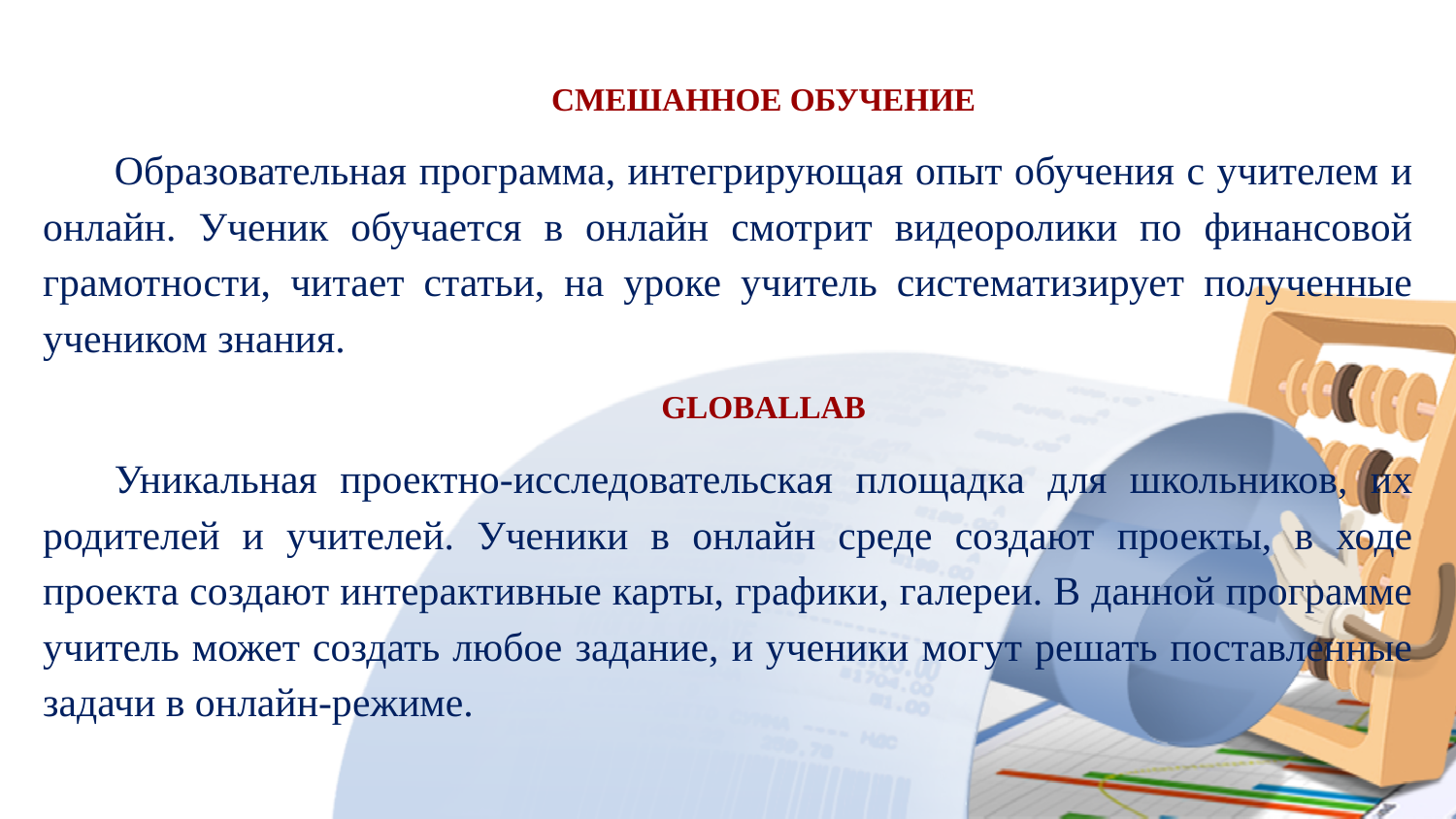

СМЕШАННОЕ ОБУЧЕНИЕ
Образовательная программа, интегрирующая опыт обучения с учителем и онлайн. Ученик обучается в онлайн смотрит видеоролики по финансовой грамотности, читает статьи, на уроке учитель систематизирует полученные учеником знания.
Globallab
Уникальная проектно-исследовательская площадка для школьников, их родителей и учителей. Ученики в онлайн среде создают проекты, в ходе проекта создают интерактивные карты, графики, галереи. В данной программе учитель может создать любое задание, и ученики могут решать поставленные задачи в онлайн-режиме.